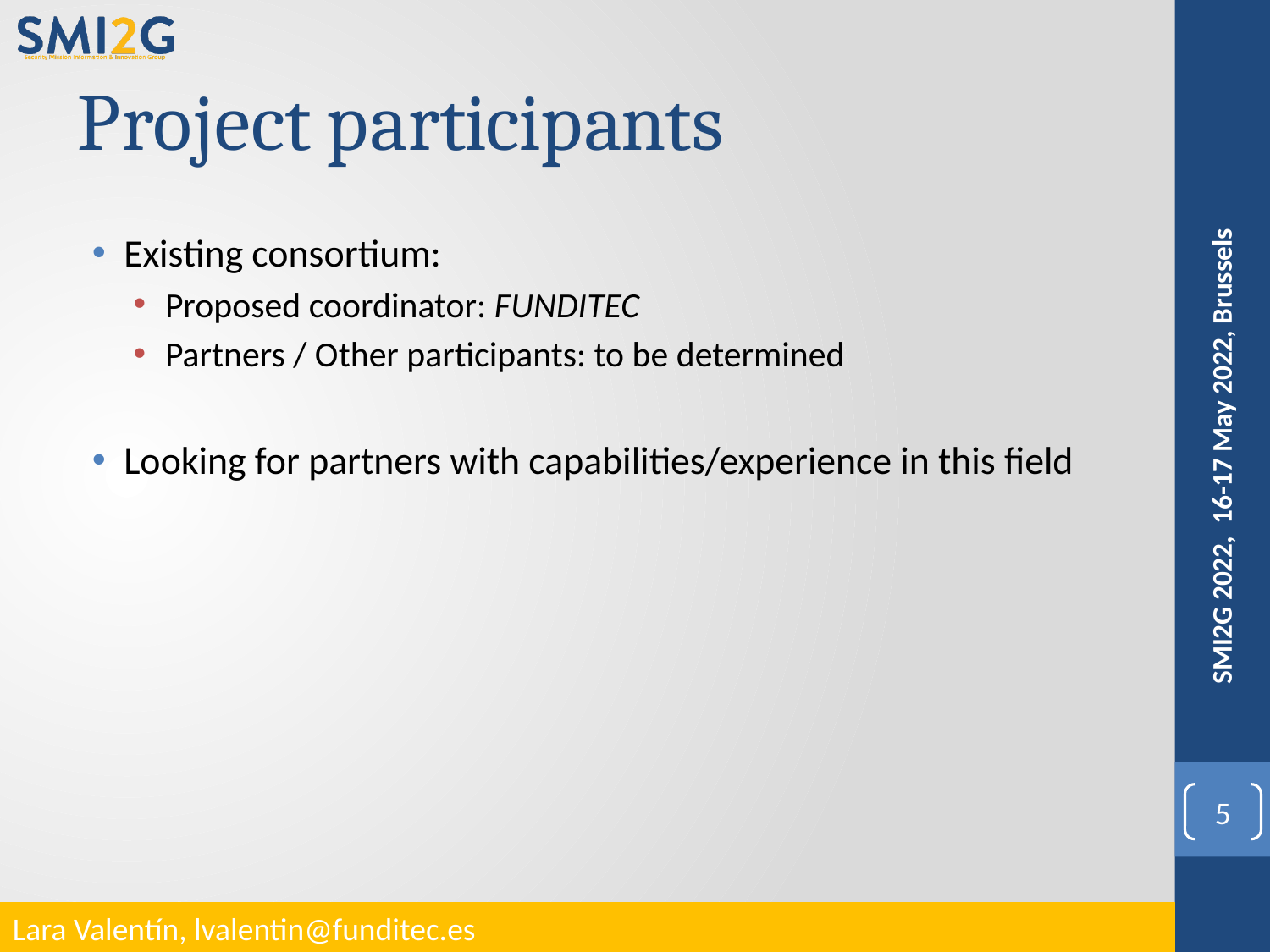

# Project participants
Existing consortium:
Proposed coordinator: FUNDITEC
Partners / Other participants: to be determined

Looking for partners with capabilities/experience in this field
SMI2G 2022,  16-17 May 2022, Brussels
5
Lara Valentín, lvalentin@funditec.es